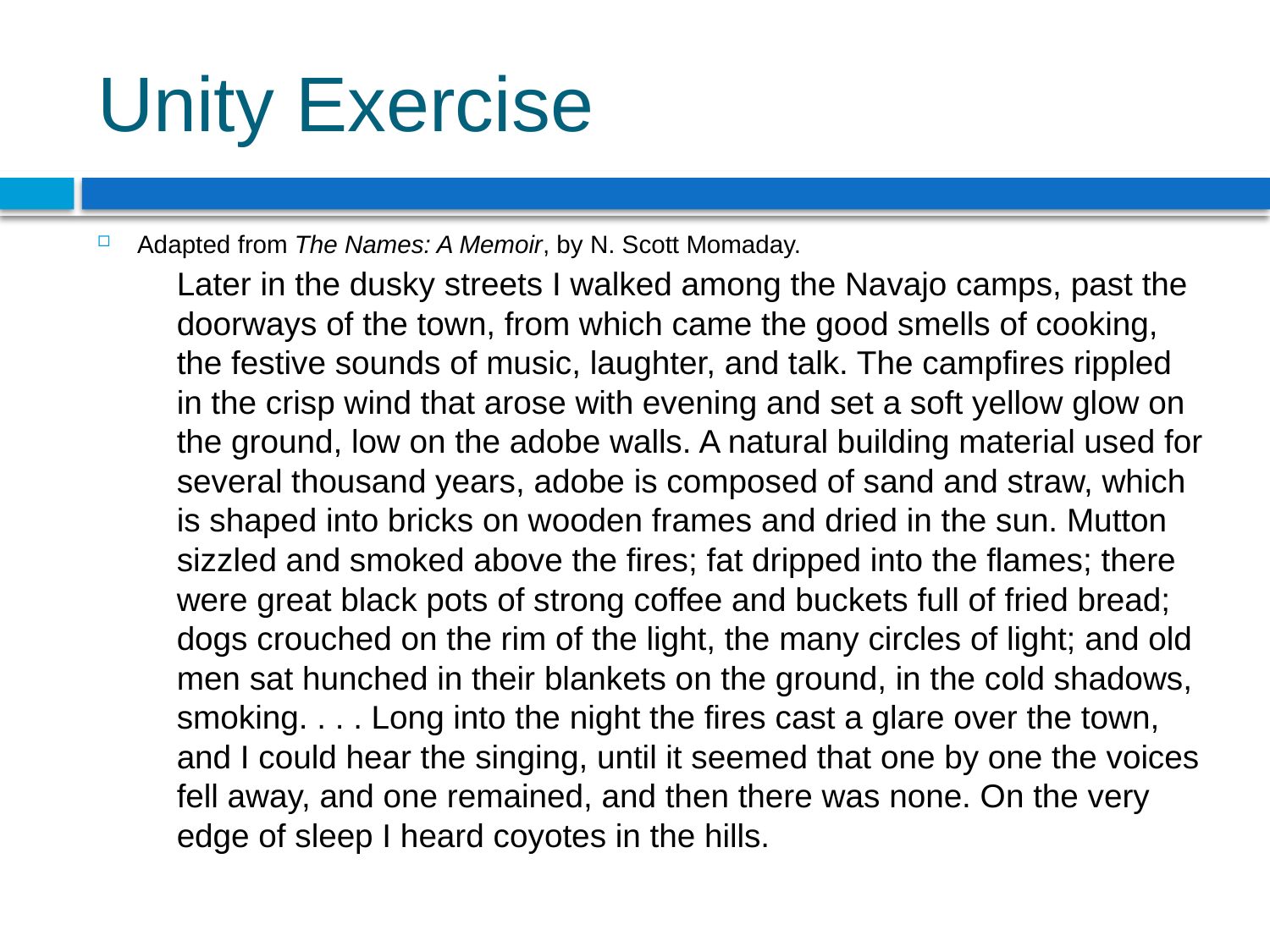

# Unity Exercise
Adapted from The Names: A Memoir, by N. Scott Momaday.
		Later in the dusky streets I walked among the Navajo camps, past the doorways of the town, from which came the good smells of cooking, the festive sounds of music, laughter, and talk. The campfires rippled in the crisp wind that arose with evening and set a soft yellow glow on the ground, low on the adobe walls. A natural building material used for several thousand years, adobe is composed of sand and straw, which is shaped into bricks on wooden frames and dried in the sun. Mutton sizzled and smoked above the fires; fat dripped into the flames; there were great black pots of strong coffee and buckets full of fried bread; dogs crouched on the rim of the light, the many circles of light; and old men sat hunched in their blankets on the ground, in the cold shadows, smoking. . . . Long into the night the fires cast a glare over the town, and I could hear the singing, until it seemed that one by one the voices fell away, and one remained, and then there was none. On the very edge of sleep I heard coyotes in the hills.